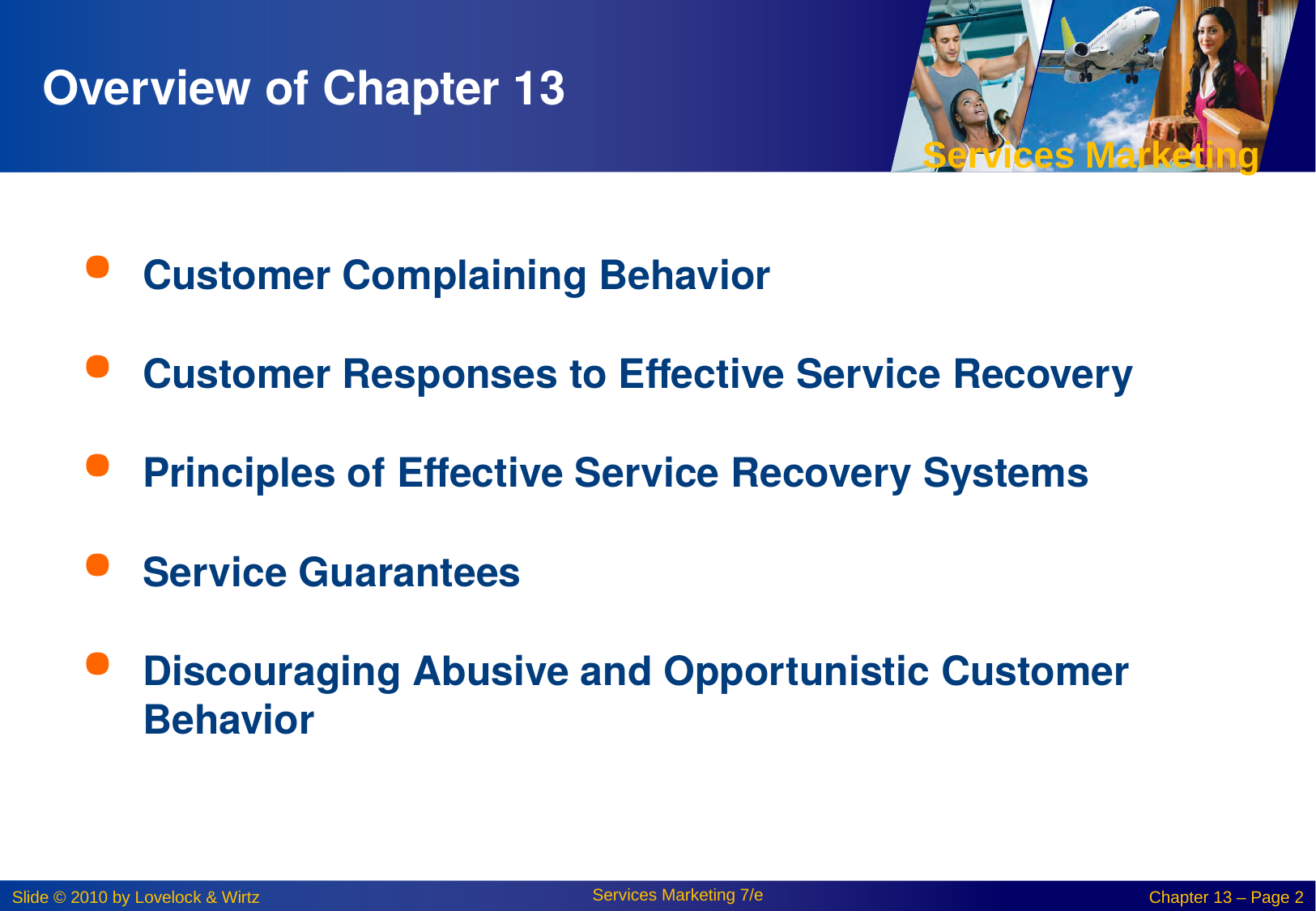

# Overview of Chapter 13
Customer Complaining Behavior
Customer Responses to Effective Service Recovery
Principles of Effective Service Recovery Systems
Service Guarantees
Discouraging Abusive and Opportunistic Customer Behavior